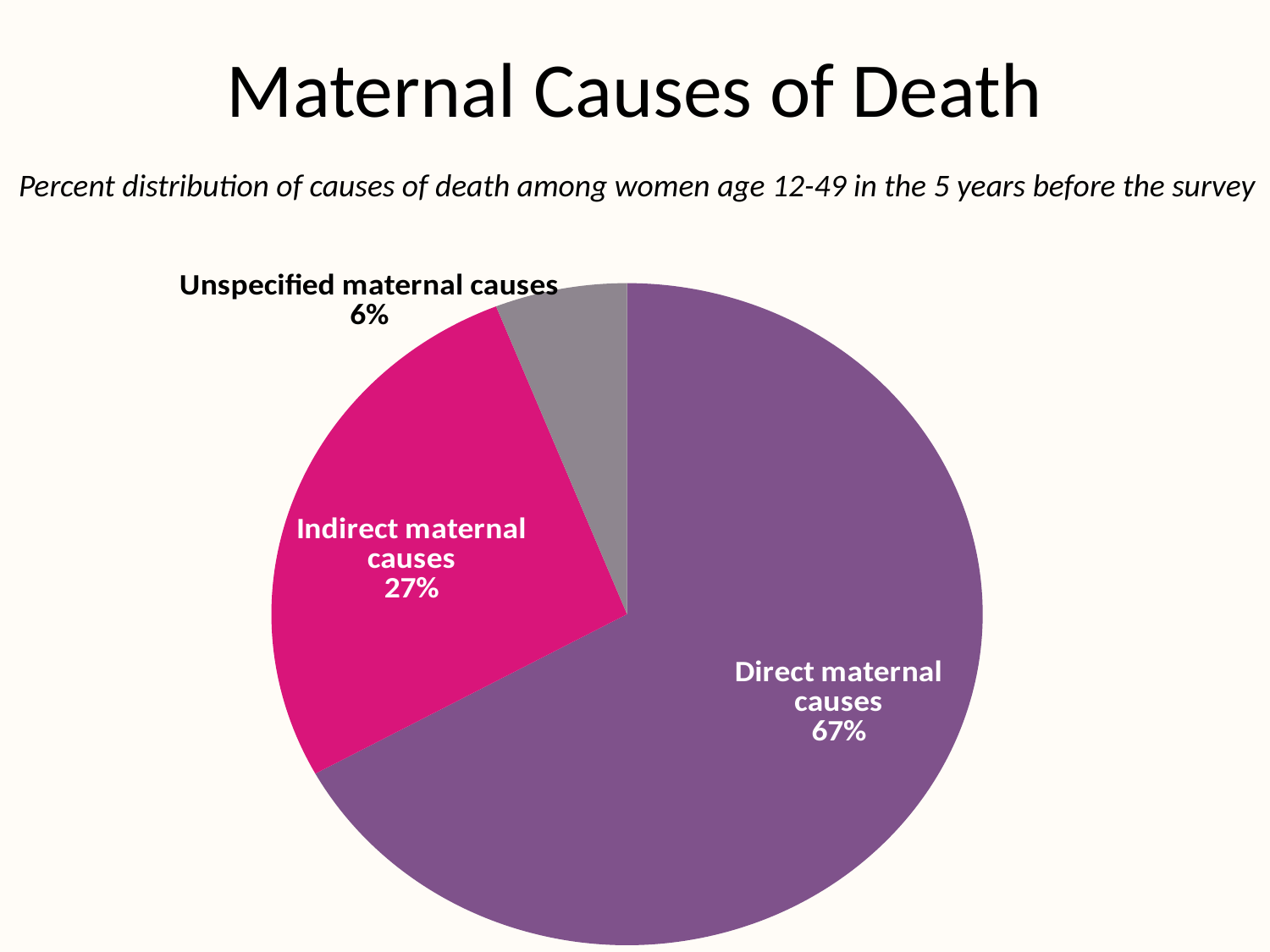

# Maternal Causes of Death
Percent distribution of causes of death among women age 12-49 in the 5 years before the survey

### Chart

| Category | Series 1 |
|---|---|
| Direct maternal causes | 67.0 |
| Indirect maternal causes | 27.0 |
| Unspecified maternal causes | 6.0 |